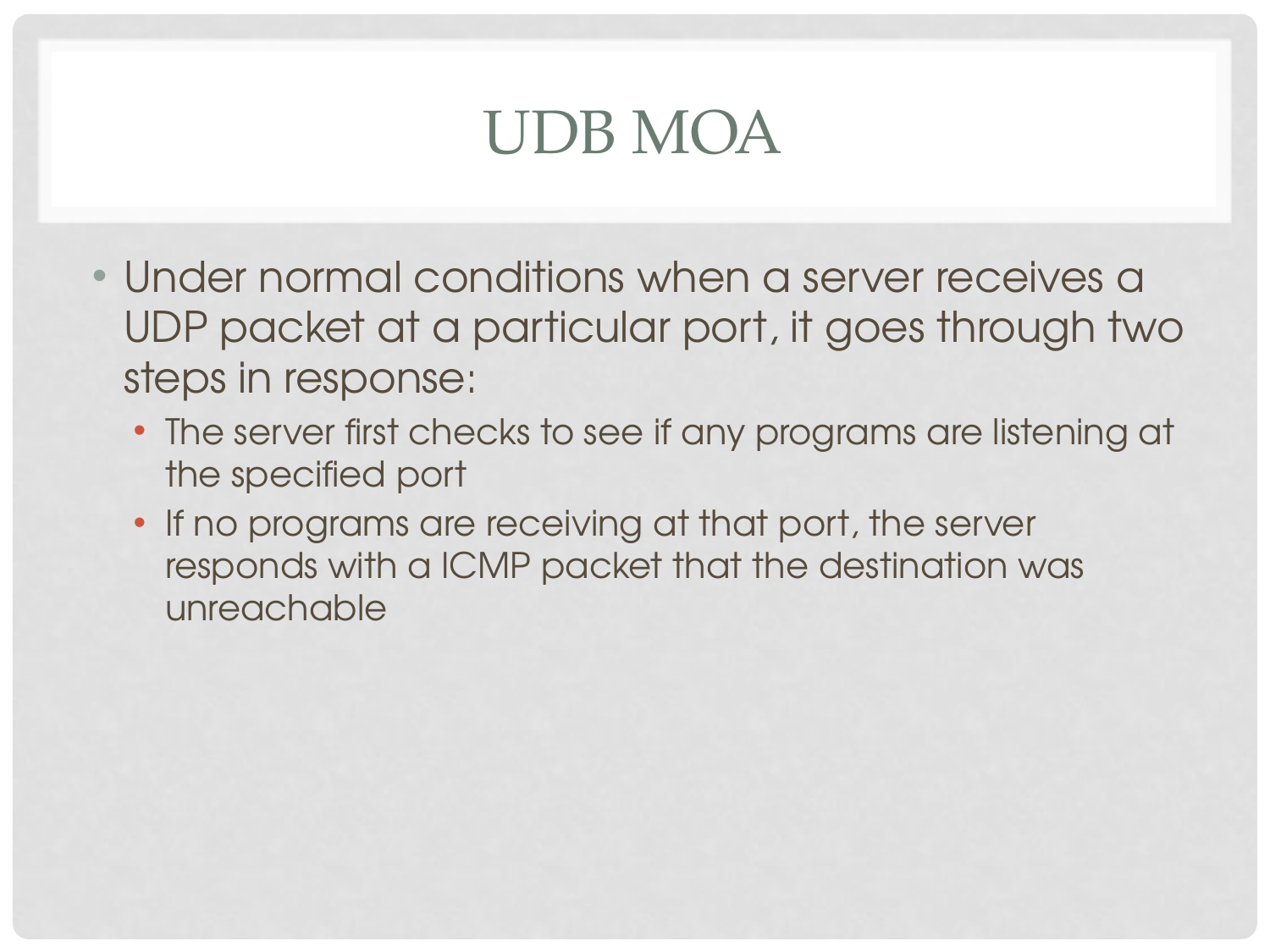

# Udb moa
Under normal conditions when a server receives a UDP packet at a particular port, it goes through two steps in response:
The server first checks to see if any programs are listening at the specified port
If no programs are receiving at that port, the server responds with a ICMP packet that the destination was unreachable